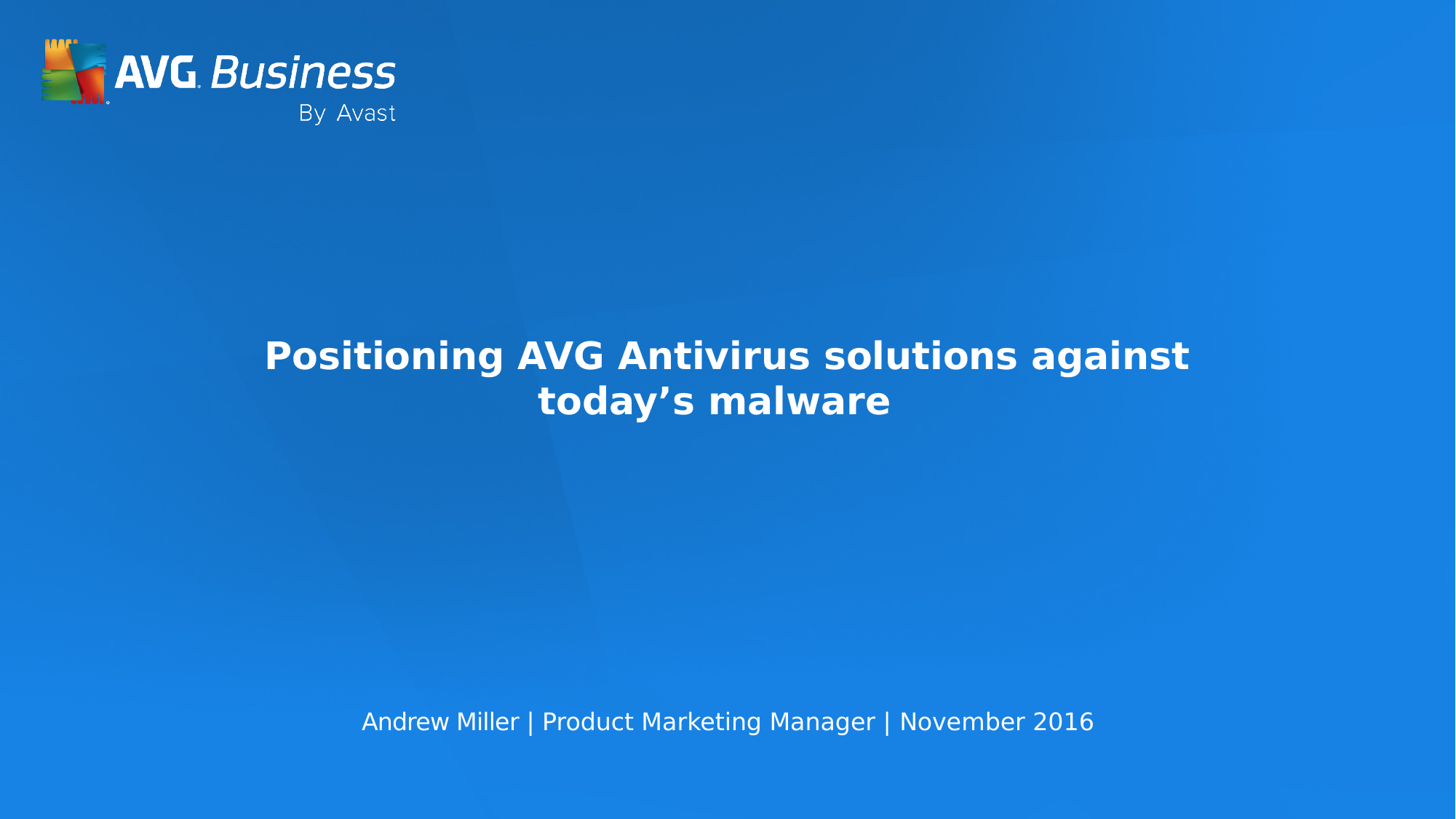

# Positioning AVG Antivirus solutions against today’s malware
Andrew Miller | Product Marketing Manager | November 2016